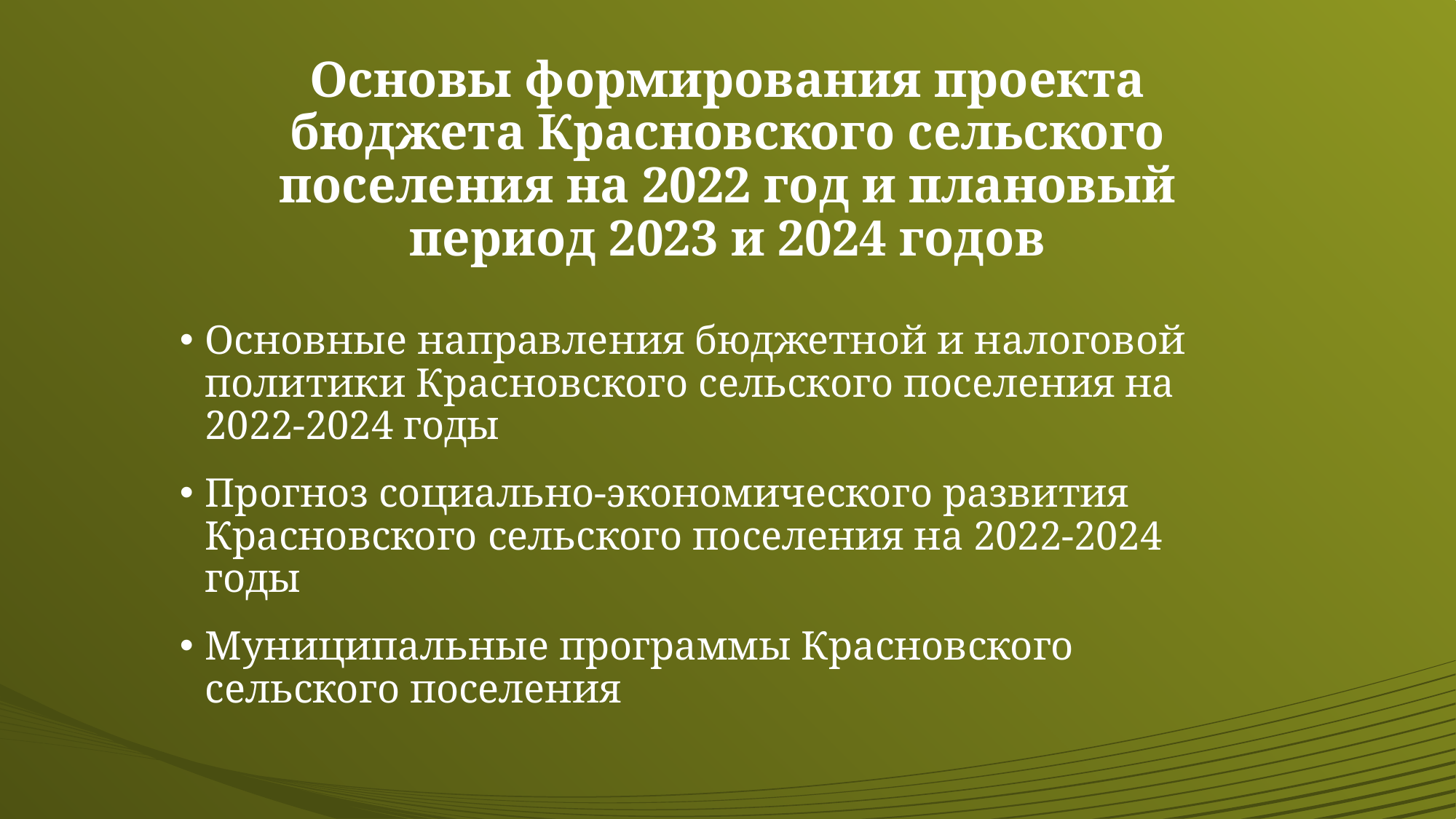

# Основы формирования проекта бюджета Красновского сельского поселения на 2022 год и плановый период 2023 и 2024 годов
Основные направления бюджетной и налоговой политики Красновского сельского поселения на 2022-2024 годы
Прогноз социально-экономического развития Красновского сельского поселения на 2022-2024 годы
Муниципальные программы Красновского сельского поселения